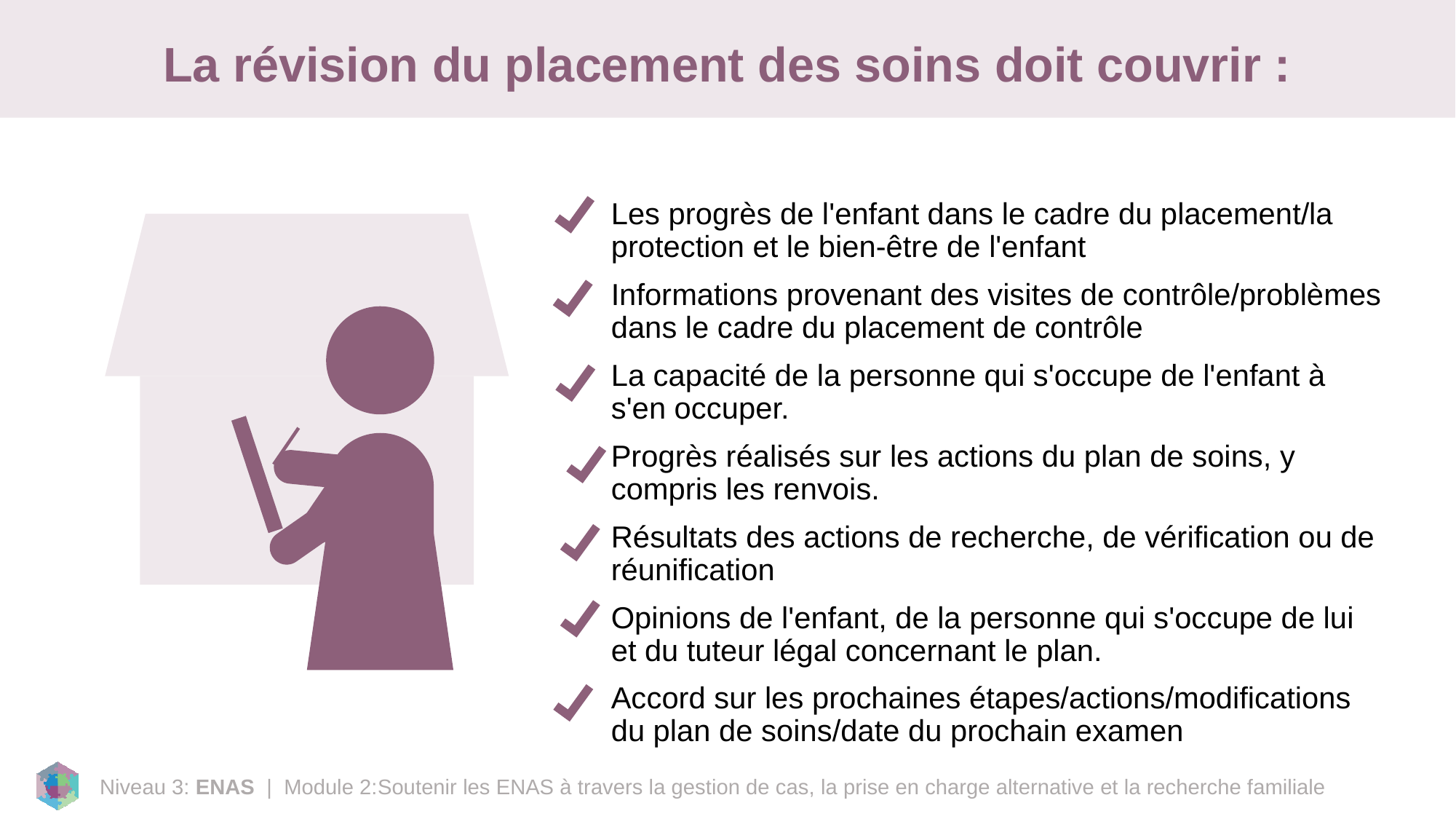

# La révision du placement des soins doit couvrir :
Les progrès de l'enfant dans le cadre du placement/la protection et le bien-être de l'enfant
Informations provenant des visites de contrôle/problèmes dans le cadre du placement de contrôle
La capacité de la personne qui s'occupe de l'enfant à s'en occuper.
Progrès réalisés sur les actions du plan de soins, y compris les renvois.
Résultats des actions de recherche, de vérification ou de réunification
Opinions de l'enfant, de la personne qui s'occupe de lui et du tuteur légal concernant le plan.
Accord sur les prochaines étapes/actions/modifications du plan de soins/date du prochain examen